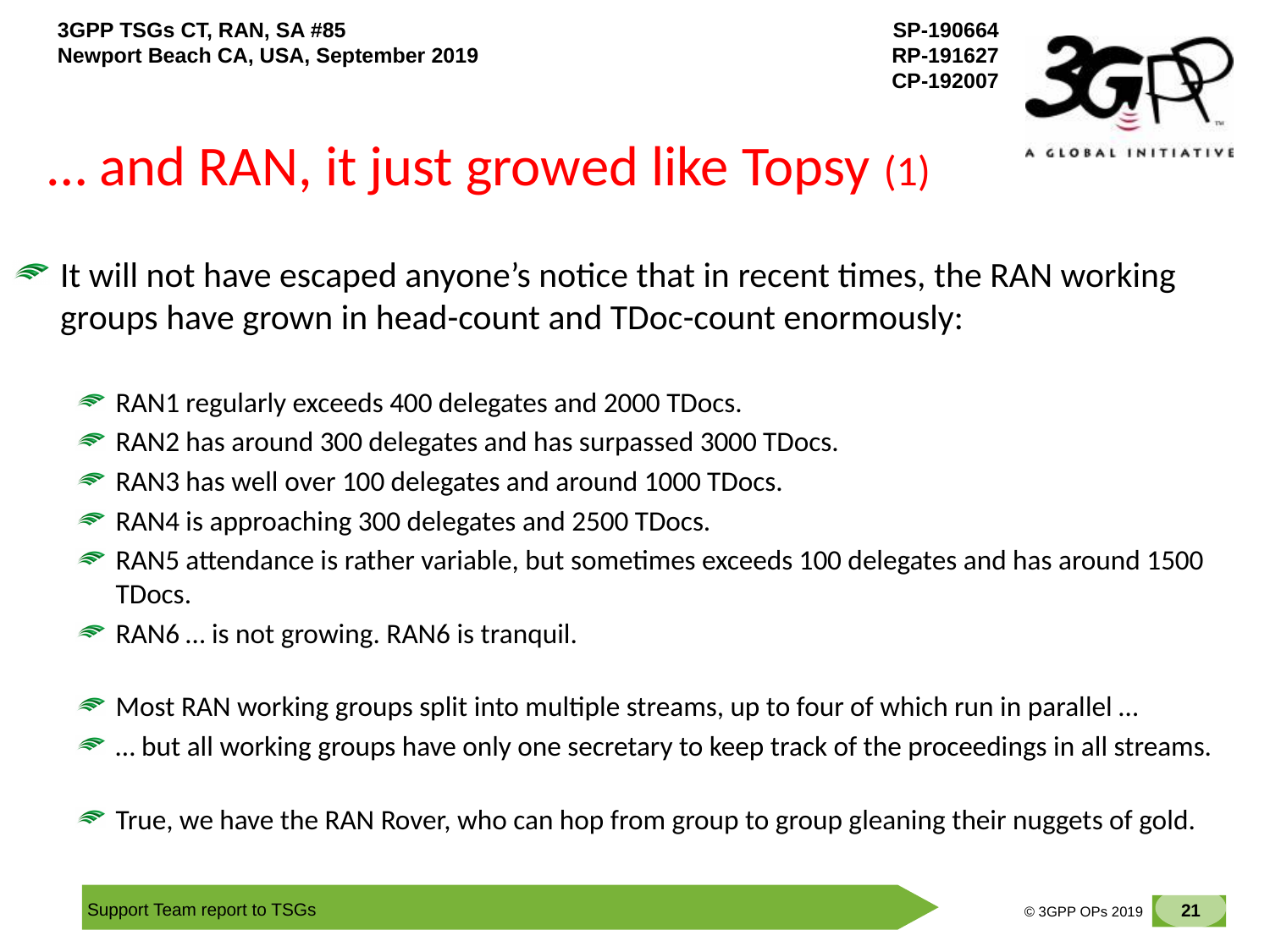

# … and RAN, it just growed like Topsy (1)
It will not have escaped anyone’s notice that in recent times, the RAN working groups have grown in head-count and TDoc-count enormously:
RAN1 regularly exceeds 400 delegates and 2000 TDocs.
RAN2 has around 300 delegates and has surpassed 3000 TDocs.
RAN3 has well over 100 delegates and around 1000 TDocs.
RAN4 is approaching 300 delegates and 2500 TDocs.
RAN5 attendance is rather variable, but sometimes exceeds 100 delegates and has around 1500 TDocs.
RAN6 … is not growing. RAN6 is tranquil.
Most RAN working groups split into multiple streams, up to four of which run in parallel …
… but all working groups have only one secretary to keep track of the proceedings in all streams.
True, we have the RAN Rover, who can hop from group to group gleaning their nuggets of gold.

21